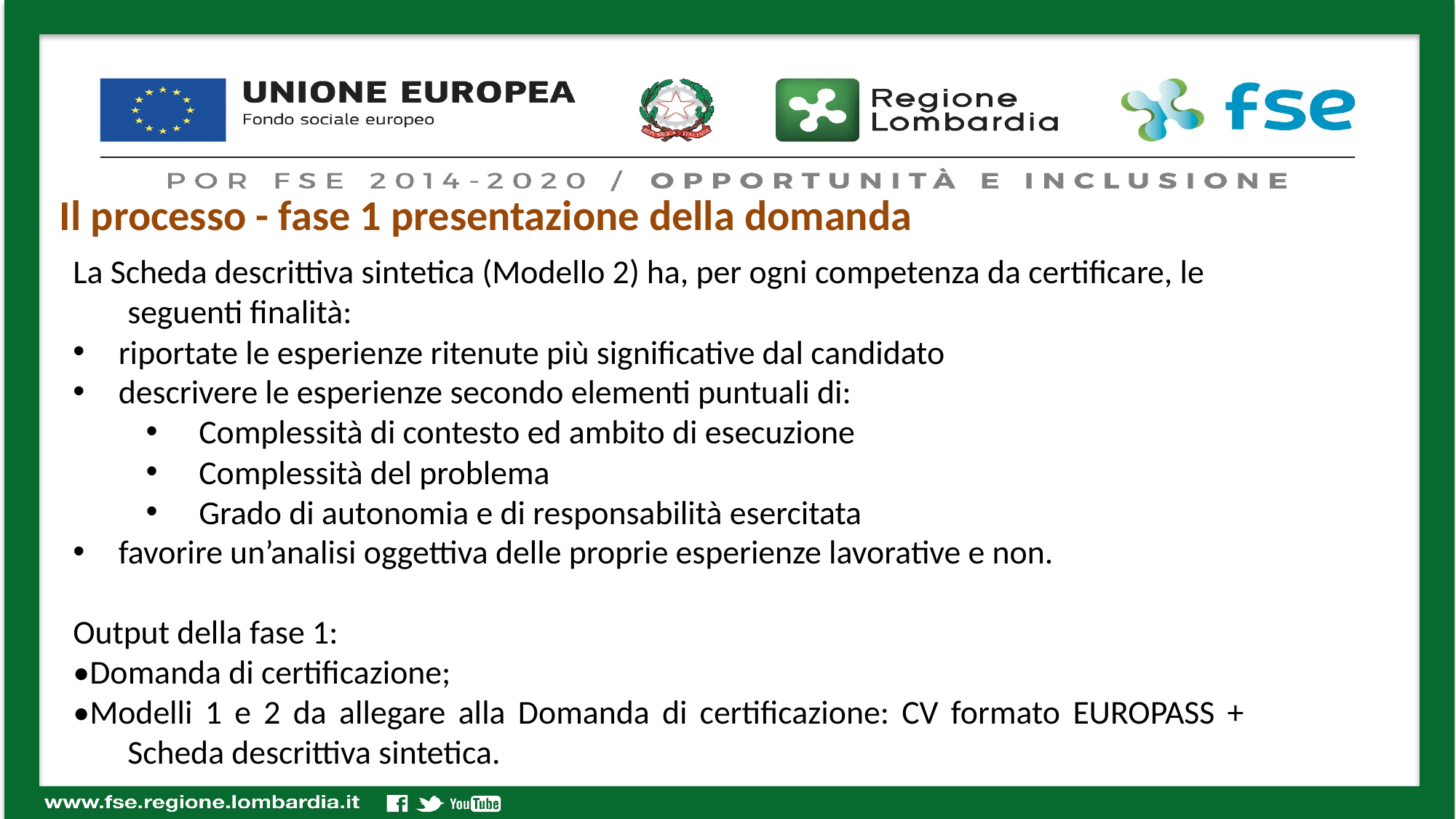

Il processo - fase 1 presentazione della domanda
La Scheda descrittiva sintetica (Modello 2) ha, per ogni competenza da certificare, le seguenti finalità:
riportate le esperienze ritenute più significative dal candidato
descrivere le esperienze secondo elementi puntuali di:
 Complessità di contesto ed ambito di esecuzione
 Complessità del problema
 Grado di autonomia e di responsabilità esercitata
favorire un’analisi oggettiva delle proprie esperienze lavorative e non.

Output della fase 1:
•Domanda di certificazione;
•Modelli 1 e 2 da allegare alla Domanda di certificazione: CV formato EUROPASS + Scheda descrittiva sintetica.